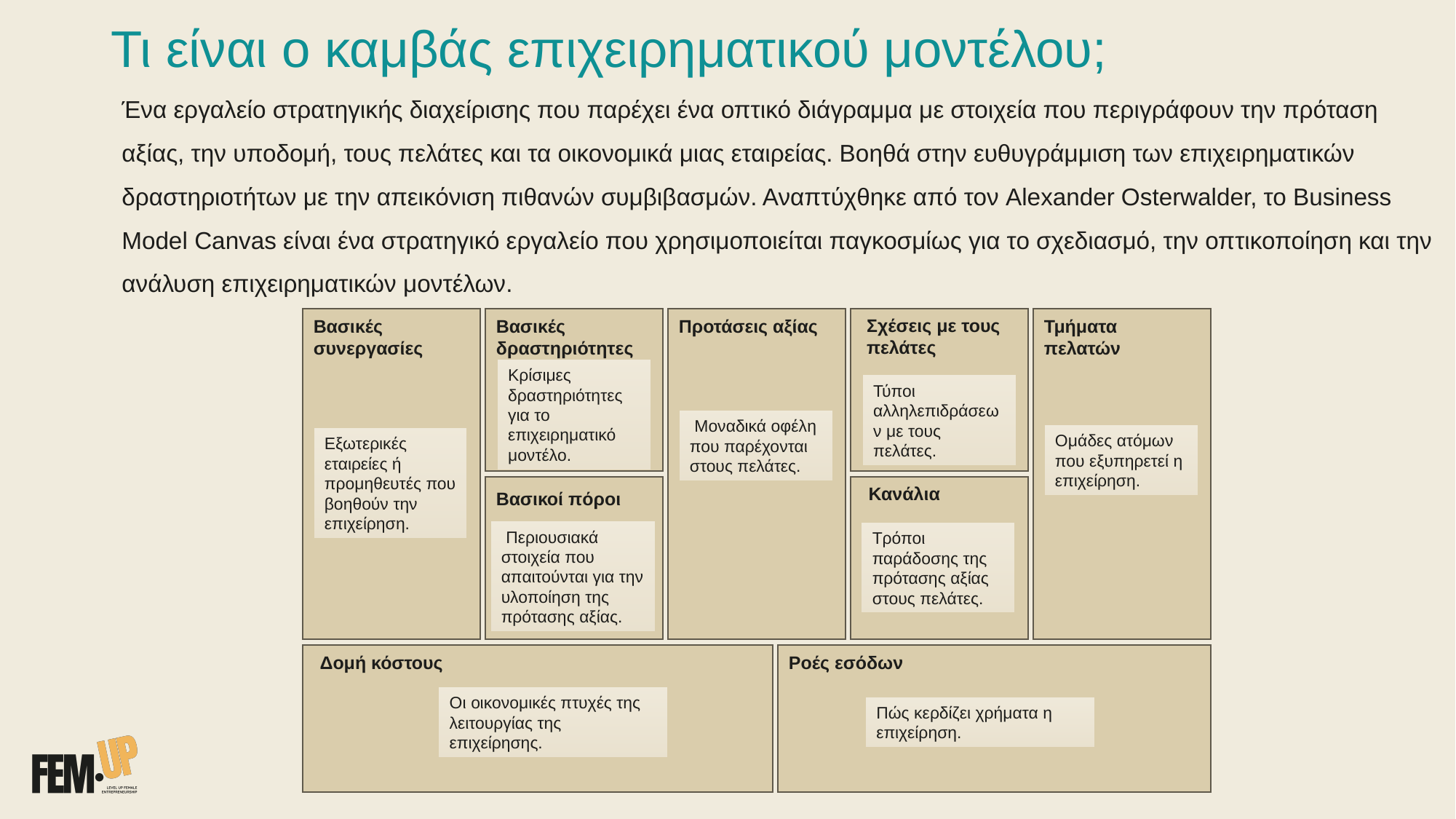

# Τι είναι ο καμβάς επιχειρηματικού μοντέλου;
Ένα εργαλείο στρατηγικής διαχείρισης που παρέχει ένα οπτικό διάγραμμα με στοιχεία που περιγράφουν την πρόταση αξίας, την υποδομή, τους πελάτες και τα οικονομικά μιας εταιρείας. Βοηθά στην ευθυγράμμιση των επιχειρηματικών δραστηριοτήτων με την απεικόνιση πιθανών συμβιβασμών. Αναπτύχθηκε από τον Alexander Osterwalder, το Business Model Canvas είναι ένα στρατηγικό εργαλείο που χρησιμοποιείται παγκοσμίως για το σχεδιασμό, την οπτικοποίηση και την ανάλυση επιχειρηματικών μοντέλων.

Σχέσεις με τους πελάτες
Τμήματα πελατών
Προτάσεις αξίας
Βασικές συνεργασίες
Βασικές δραστηριότητες
Κανάλια
Βασικοί πόροι
Δομή κόστους
Ροές εσόδων
Τύποι αλληλεπιδράσεων με τους πελάτες.
 Μοναδικά οφέλη που παρέχονται στους πελάτες.
Ομάδες ατόμων που εξυπηρετεί η επιχείρηση.
Εξωτερικές εταιρείες ή προμηθευτές που βοηθούν την επιχείρηση.
 Περιουσιακά στοιχεία που απαιτούνται για την υλοποίηση της πρότασης αξίας.
Τρόποι παράδοσης της πρότασης αξίας στους πελάτες.
Οι οικονομικές πτυχές της λειτουργίας της επιχείρησης.
Πώς κερδίζει χρήματα η επιχείρηση.
Groups of people the business serves.
Κρίσιμες δραστηριότητες για το επιχειρηματικό μοντέλο.